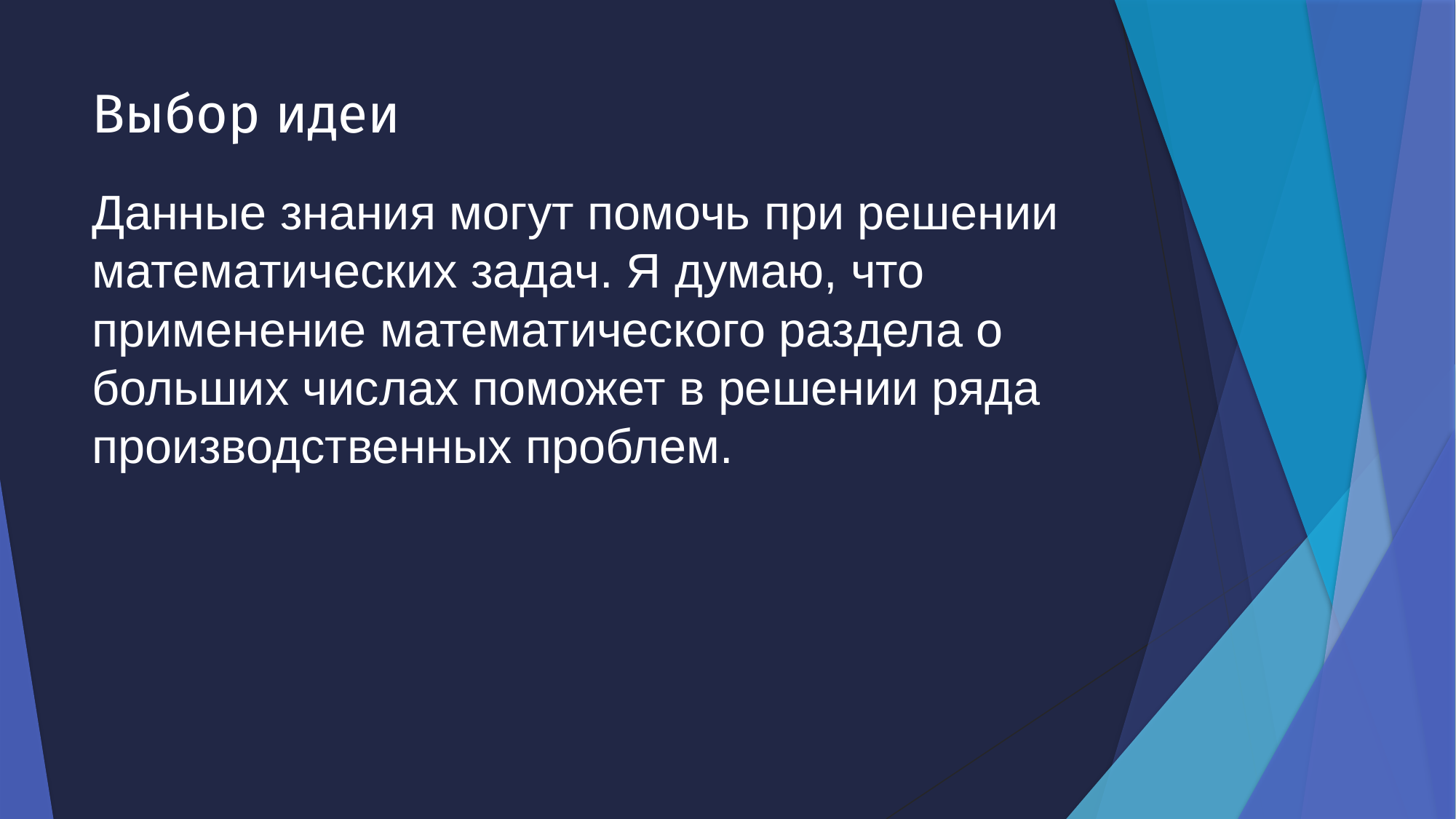

# Выбор идеи
Данные знания могут помочь при решении математических задач. Я думаю, что применение математического раздела о больших числах поможет в решении ряда производственных проблем.